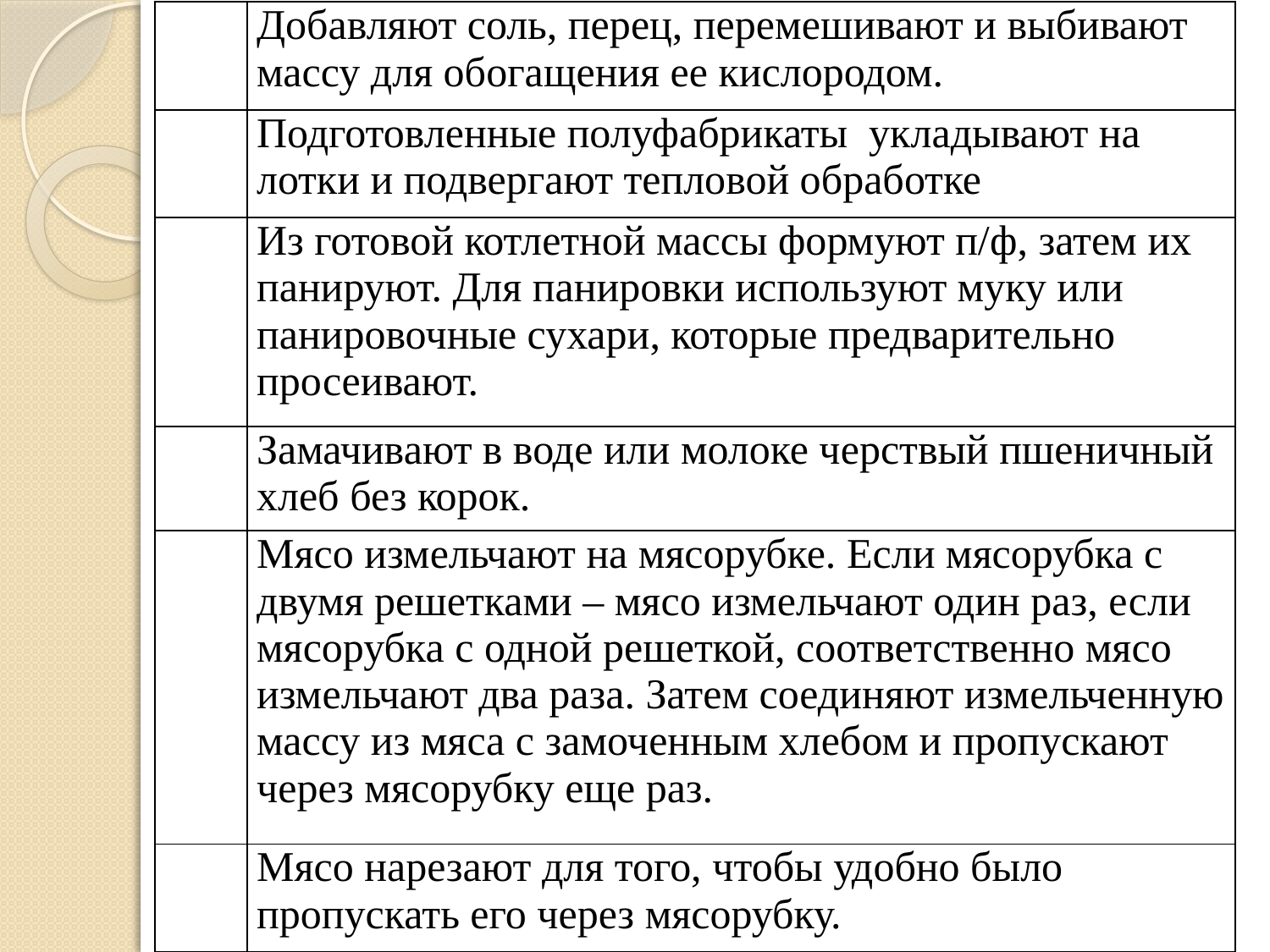

|  | Добавляют соль, перец, перемешивают и выбивают массу для обогащения ее кислородом. |
| --- | --- |
|  | Подготовленные полуфабрикаты укладывают на лотки и подвергают тепловой обработке |
|  | Из готовой котлетной массы формуют п/ф, затем их панируют. Для панировки используют муку или панировочные сухари, которые предварительно просеивают. |
|  | Замачивают в воде или молоке черствый пшеничный хлеб без корок. |
|  | Мясо измельчают на мясорубке. Если мясорубка с двумя решетками – мясо измельчают один раз, если мясорубка с одной решеткой, соответственно мясо измельчают два раза. Затем соединяют измельченную массу из мяса с замоченным хлебом и пропускают через мясорубку еще раз. |
|  | Мясо нарезают для того, чтобы удобно было пропускать его через мясорубку. |